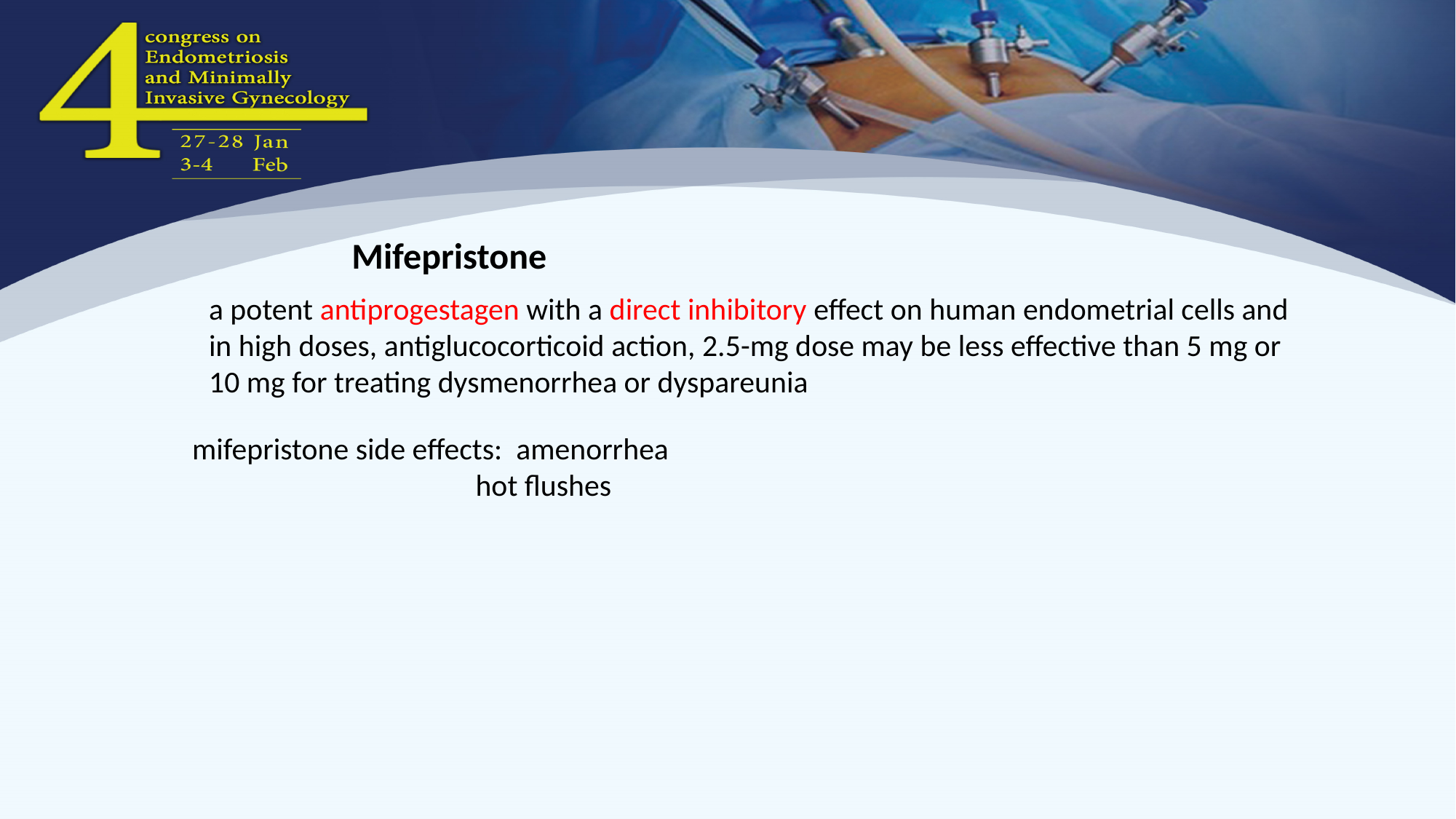

Mifepristone
a potent antiprogestagen with a direct inhibitory effect on human endometrial cells and in high doses, antiglucocorticoid action, 2.5-mg dose may be less effective than 5 mg or 10 mg for treating dysmenorrhea or dyspareunia
mifepristone side effects:  amenorrhea
                                         hot flushes